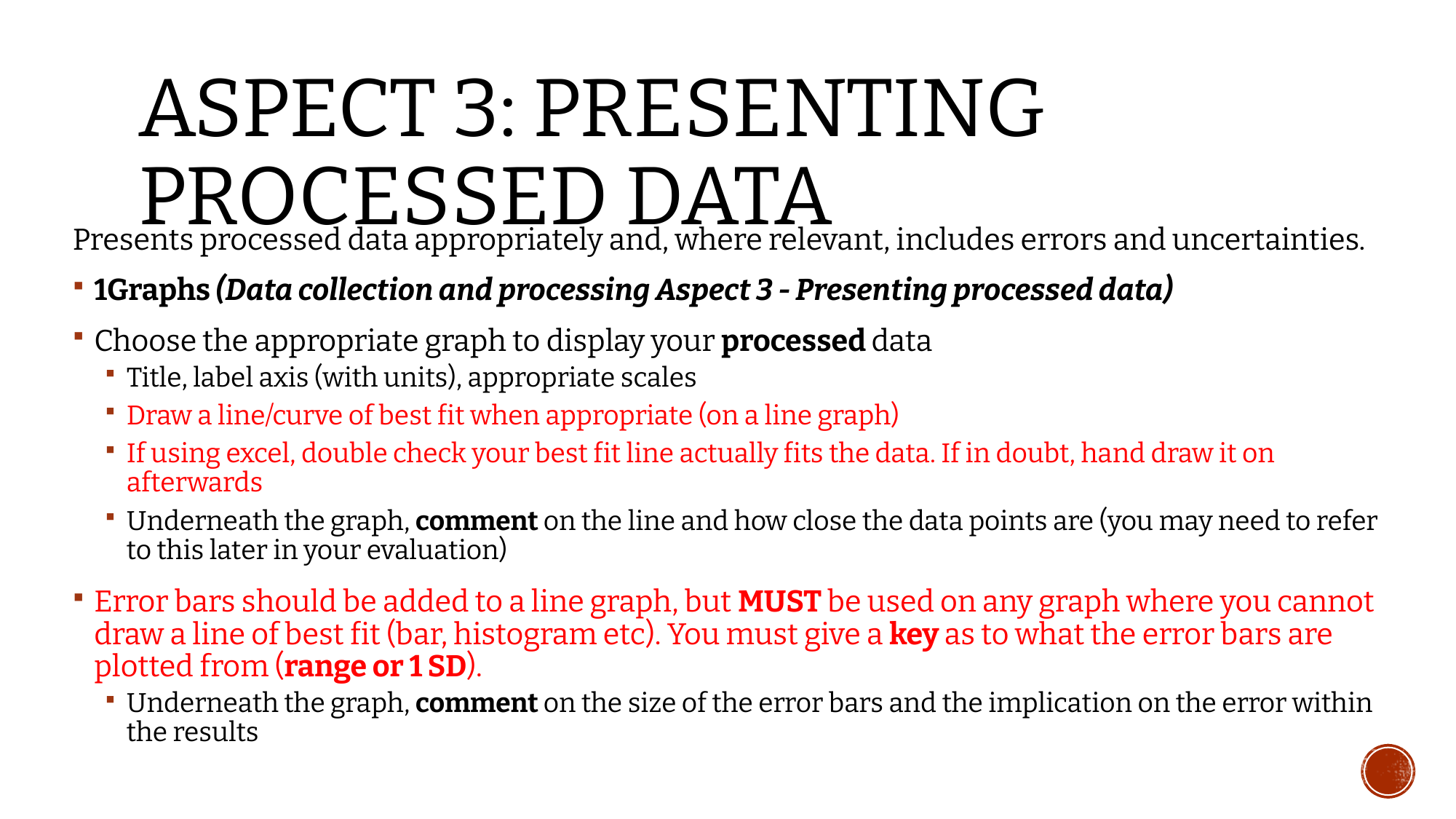

# Aspect 3: Presenting processed data
Presents processed data appropriately and, where relevant, includes errors and uncertainties.
1Graphs (Data collection and processing Aspect 3 - Presenting processed data)
Choose the appropriate graph to display your processed data
Title, label axis (with units), appropriate scales
Draw a line/curve of best fit when appropriate (on a line graph)
If using excel, double check your best fit line actually fits the data. If in doubt, hand draw it on afterwards
Underneath the graph, comment on the line and how close the data points are (you may need to refer to this later in your evaluation)
Error bars should be added to a line graph, but MUST be used on any graph where you cannot draw a line of best fit (bar, histogram etc). You must give a key as to what the error bars are plotted from (range or 1 SD).
Underneath the graph, comment on the size of the error bars and the implication on the error within the results